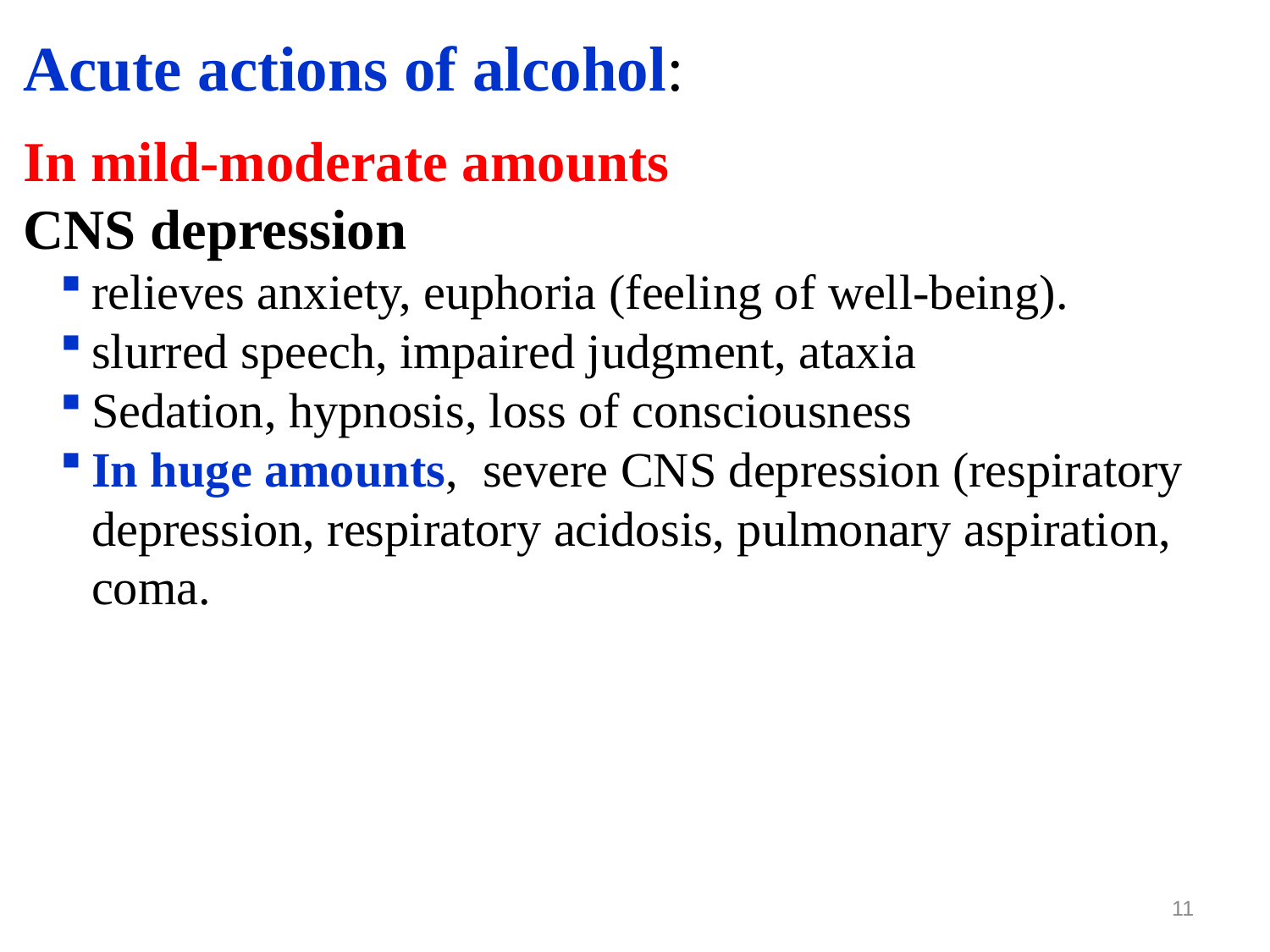

Acute actions of alcohol:

In mild-moderate amounts
CNS depression
relieves anxiety, euphoria (feeling of well-being).
slurred speech, impaired judgment, ataxia
Sedation, hypnosis, loss of consciousness
In huge amounts,  severe CNS depression (respiratory depression, respiratory acidosis, pulmonary aspiration, coma.

11